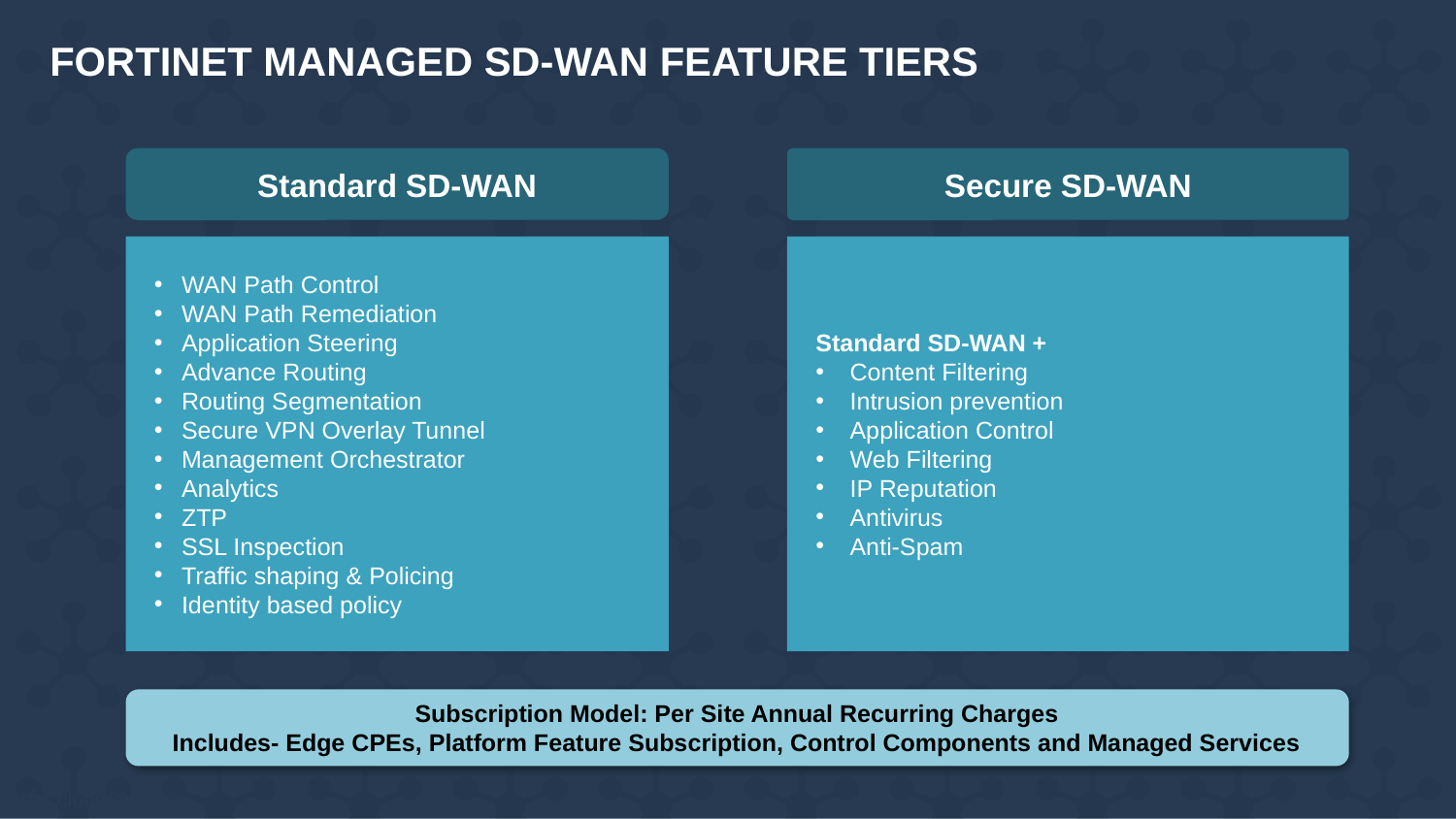

# FORTINET MANAGED SD-WAN FEATURE tierS

Standard SD-WAN
Secure SD-WAN
WAN Path Control
WAN Path Remediation
Application Steering
Advance Routing
Routing Segmentation
Secure VPN Overlay Tunnel
Management Orchestrator
Analytics
ZTP
SSL Inspection
Traffic shaping & Policing
Identity based policy
Standard SD-WAN +
 Content Filtering
 Intrusion prevention
 Application Control
 Web Filtering
 IP Reputation
 Antivirus
 Anti-Spam
Subscription Model: Per Site Annual Recurring Charges
Includes- Edge CPEs, Platform Feature Subscription, Control Components and Managed Services